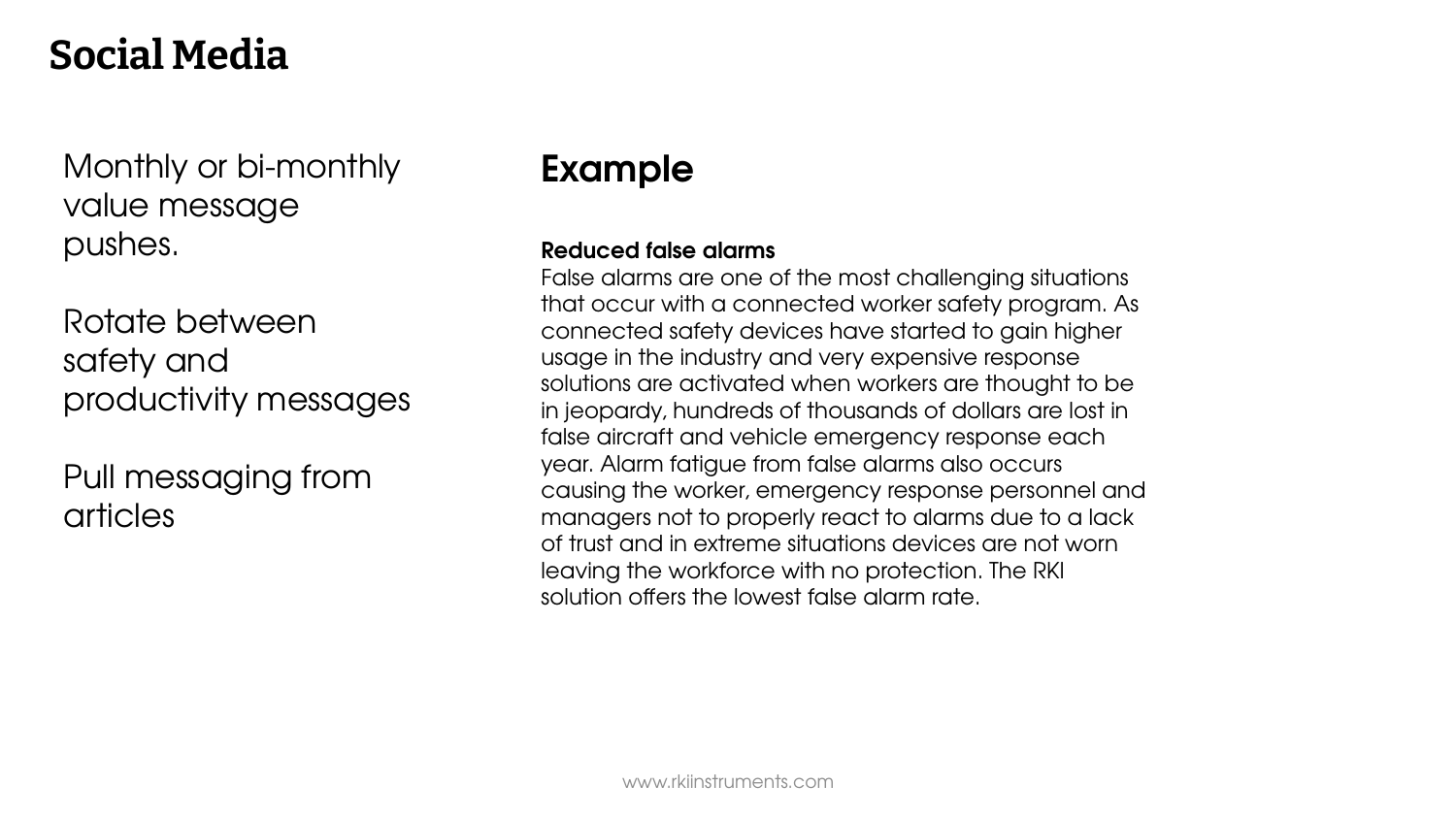

# Social Media
Monthly or bi-monthly value message pushes.

Rotate between safety and productivity messages

Pull messaging from articles

Example
Reduced false alarms
False alarms are one of the most challenging situations that occur with a connected worker safety program. As connected safety devices have started to gain higher usage in the industry and very expensive response solutions are activated when workers are thought to be in jeopardy, hundreds of thousands of dollars are lost in false aircraft and vehicle emergency response each year. Alarm fatigue from false alarms also occurs causing the worker, emergency response personnel and managers not to properly react to alarms due to a lack of trust and in extreme situations devices are not worn leaving the workforce with no protection. The RKI solution offers the lowest false alarm rate.
www.rkiinstruments.com